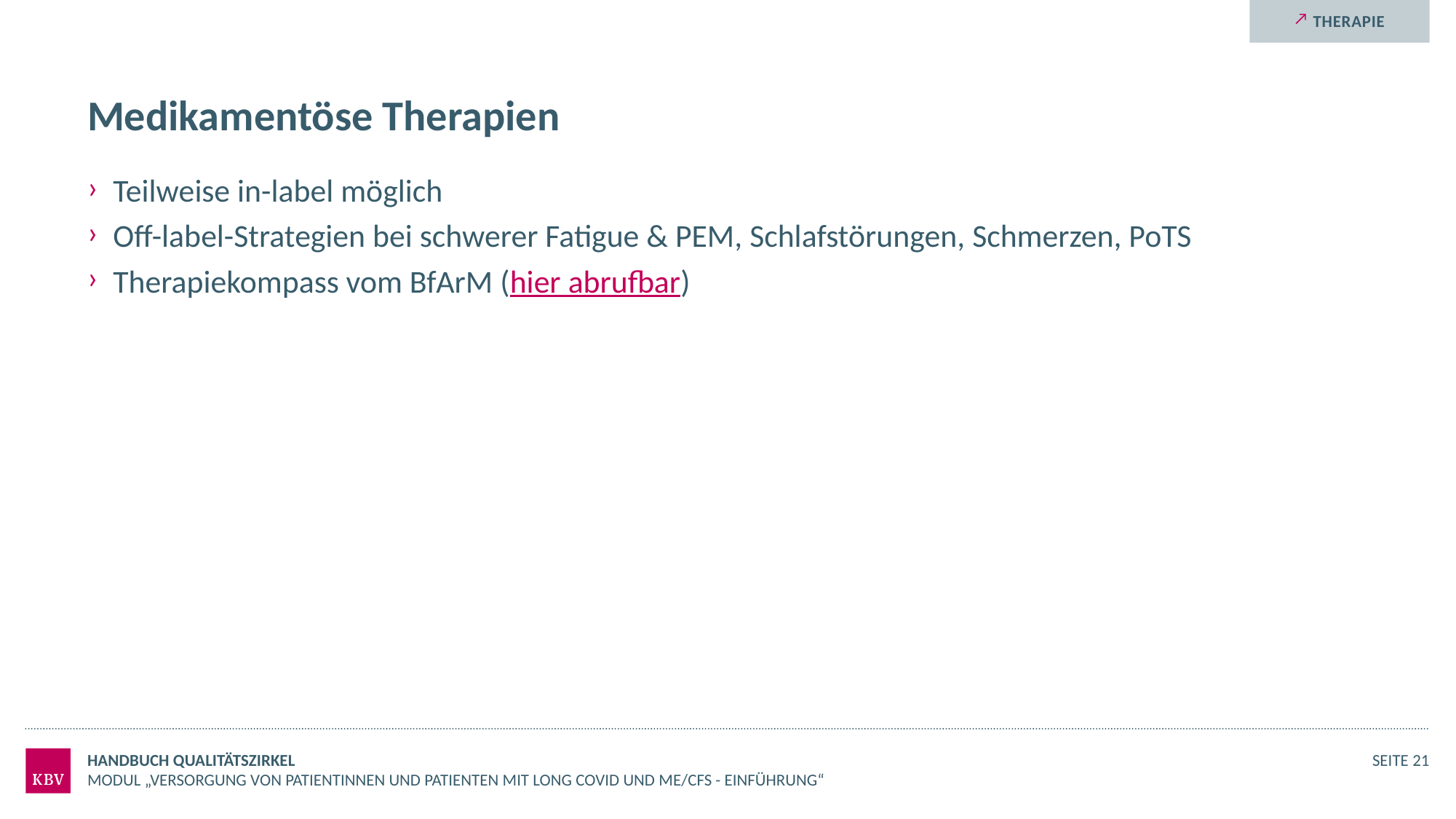

Therapie
# Medikamentöse Therapien
Teilweise in-label möglich
Off-label-Strategien bei schwerer Fatigue & PEM, Schlafstörungen, Schmerzen, PoTS
Therapiekompass vom BfArM (hier abrufbar)
Handbuch Qualitätszirkel
Seite 21
Modul „Versorgung von Patientinnen und Patienten mit Long COVID und ME/CFS - Einführung“